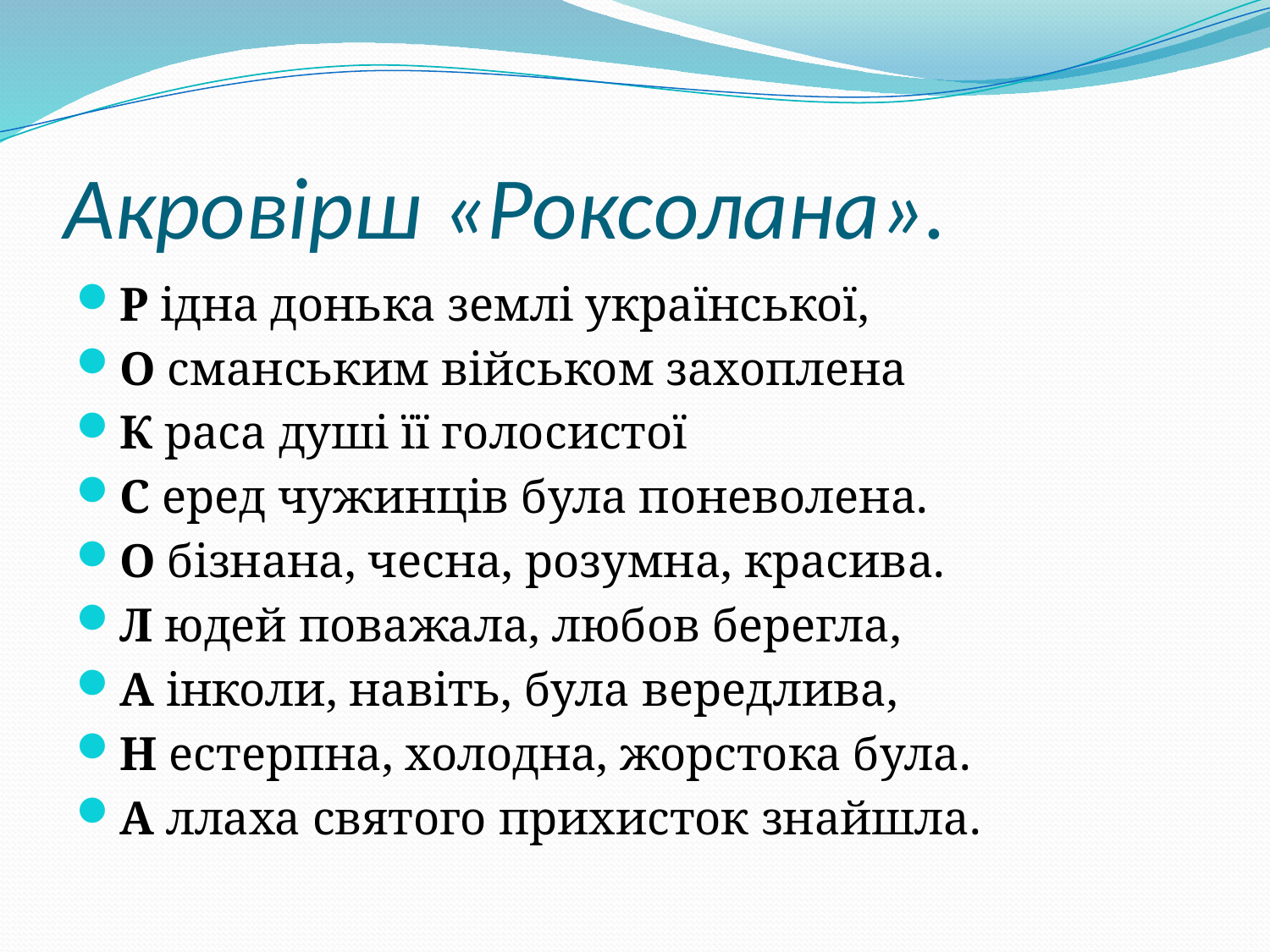

# Акровірш «Роксолана».
Р ідна донька землі української,
О сманським військом захоплена
К раса душі її голосистої
С еред чужинців була поневолена.
О бізнана, чесна, розумна, красива.
Л юдей поважала, любов берегла,
А інколи, навіть, була вередлива,
Н естерпна, холодна, жорстока була.
А ллаха святого прихисток знайшла.